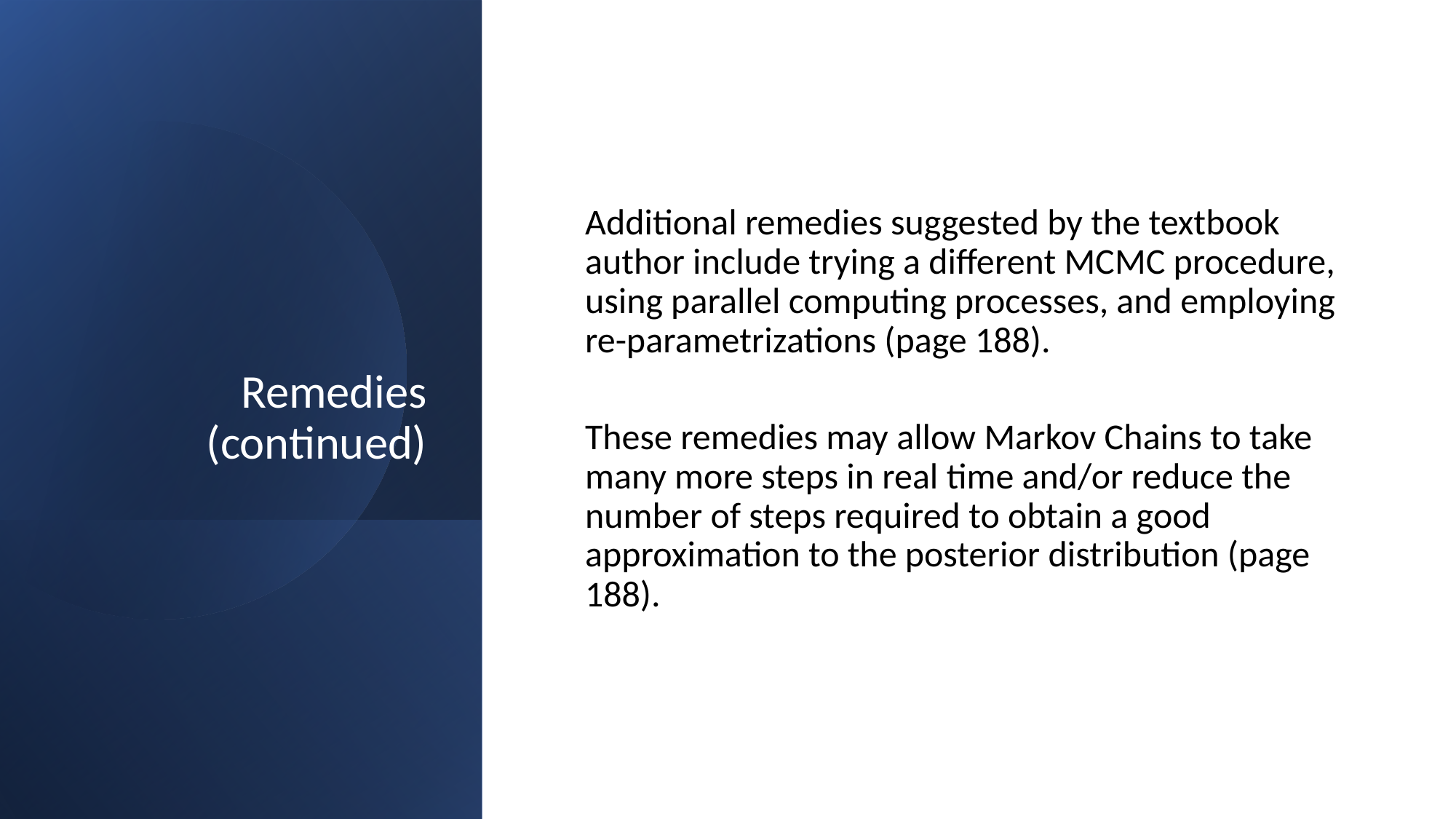

# Remedies (continued)
Additional remedies suggested by the textbook author include trying a different MCMC procedure, using parallel computing processes, and employing re-parametrizations (page 188).

These remedies may allow Markov Chains to take many more steps in real time and/or reduce the number of steps required to obtain a good approximation to the posterior distribution (page 188).